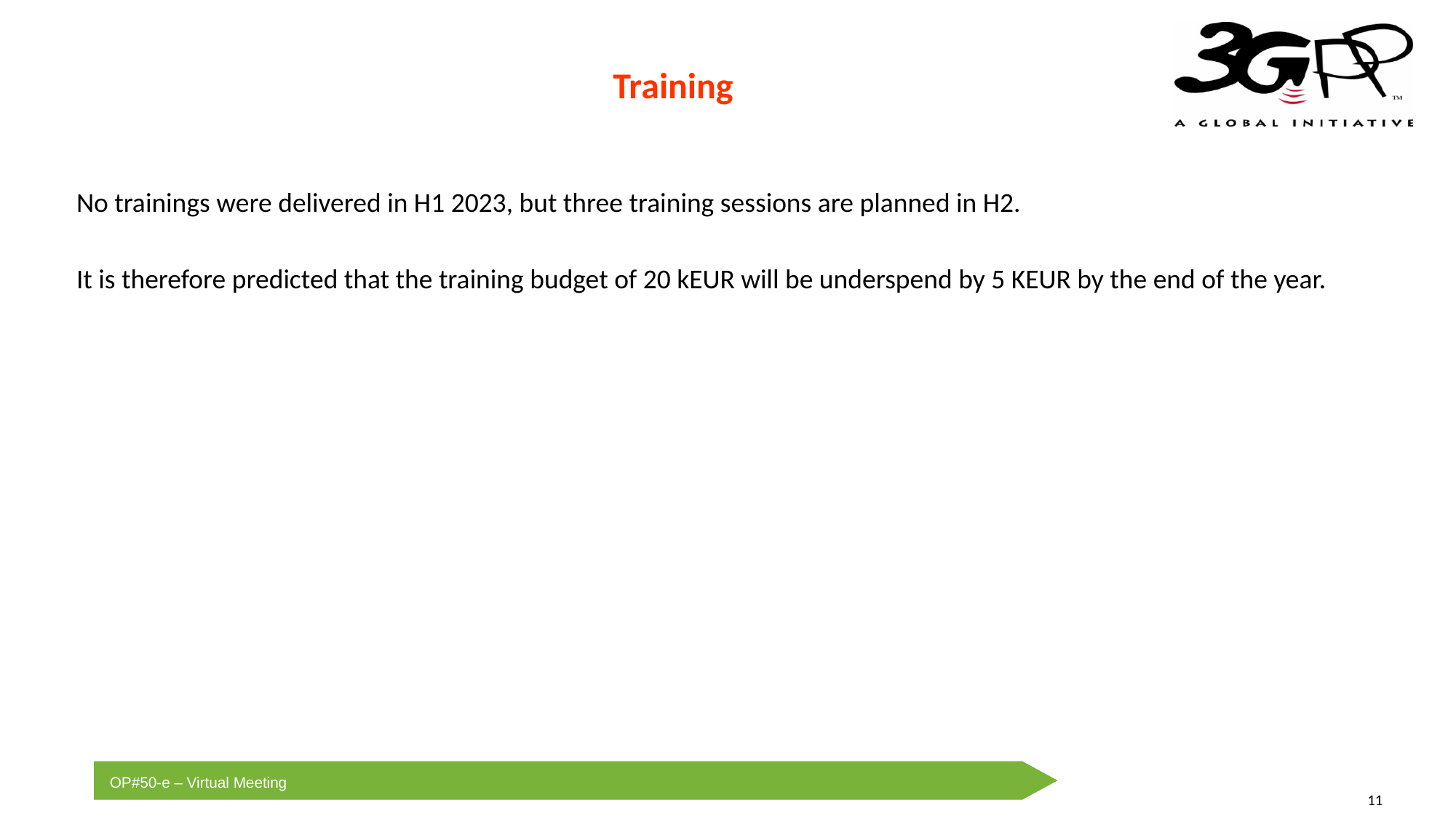

# Training

No trainings were delivered in H1 2023, but three training sessions are planned in H2.

It is therefore predicted that the training budget of 20 kEUR will be underspend by 5 KEUR by the end of the year.